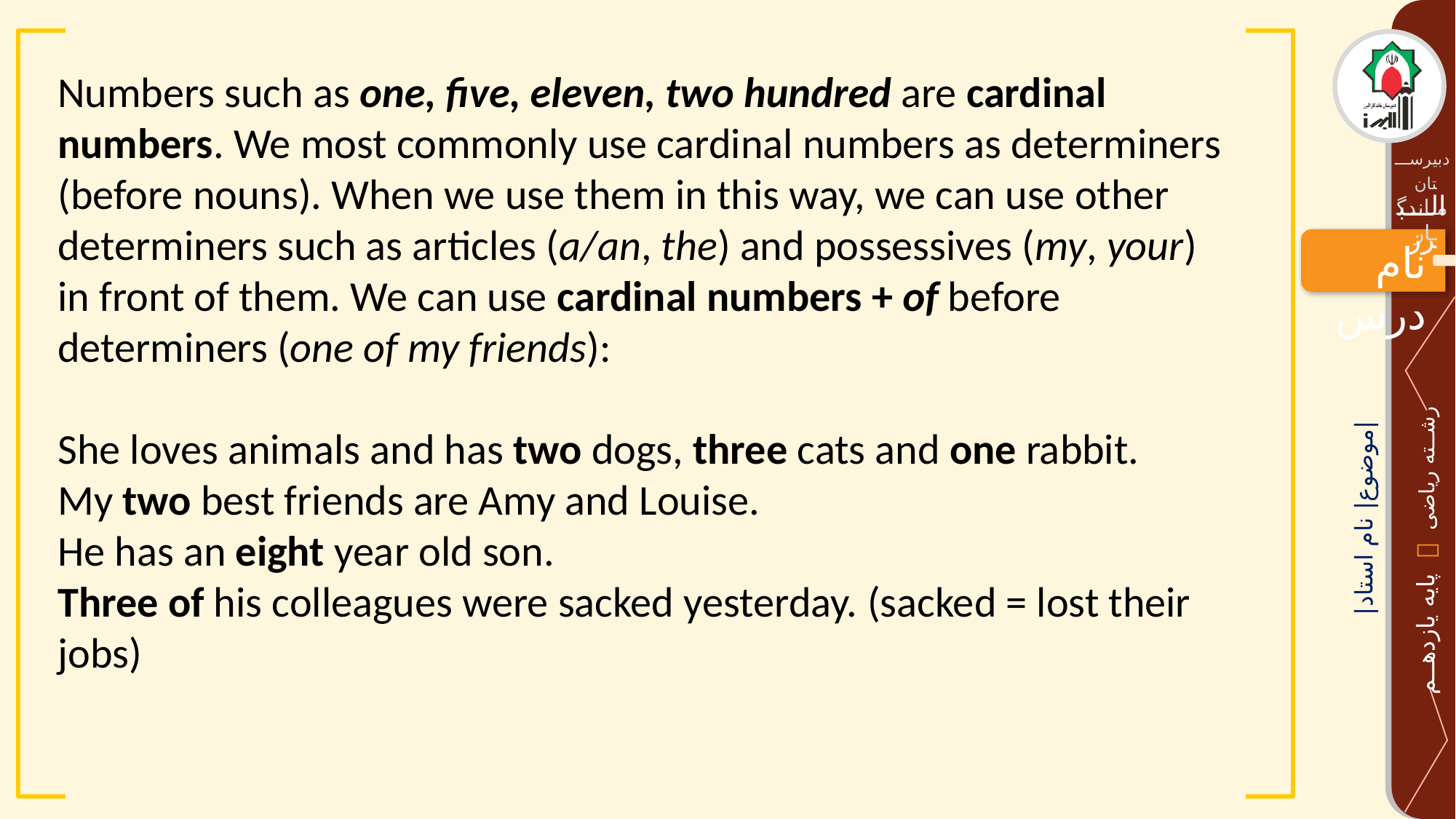

Numbers such as one, five, eleven, two hundred are cardinal numbers. We most commonly use cardinal numbers as determiners (before nouns). When we use them in this way, we can use other determiners such as articles (a/an, the) and possessives (my, your) in front of them. We can use cardinal numbers + of before determiners (one of my friends):

She loves animals and has two dogs, three cats and one rabbit.
My two best friends are Amy and Louise.
He has an eight year old son.
Three of his colleagues were sacked yesterday. (sacked = lost their jobs)